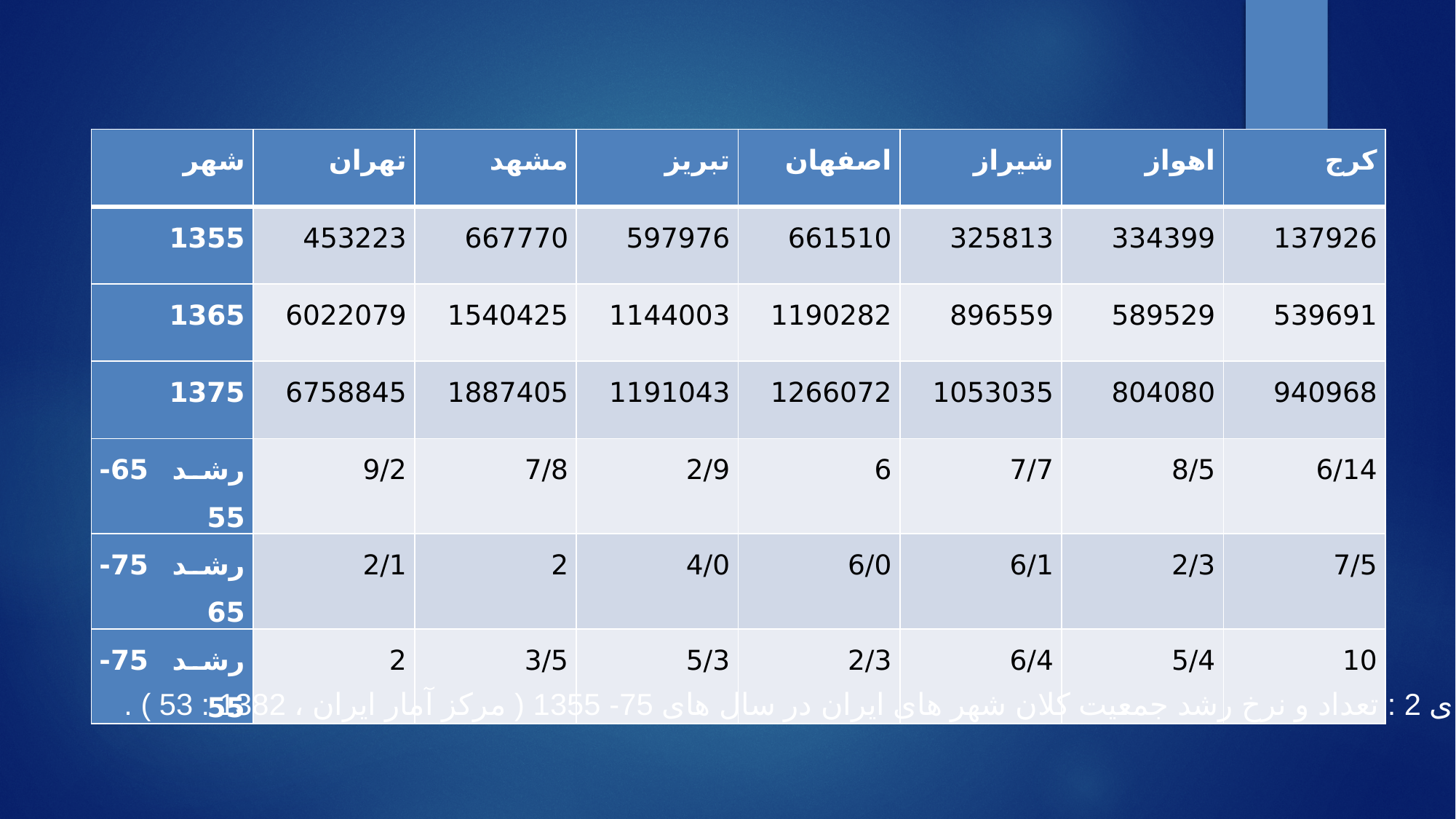

| شهر | تهران | مشهد | تبریز | اصفهان | شیراز | اهواز | کرج |
| --- | --- | --- | --- | --- | --- | --- | --- |
| 1355 | 453223 | 667770 | 597976 | 661510 | 325813 | 334399 | 137926 |
| 1365 | 6022079 | 1540425 | 1144003 | 1190282 | 896559 | 589529 | 539691 |
| 1375 | 6758845 | 1887405 | 1191043 | 1266072 | 1053035 | 804080 | 940968 |
| رشد 65-55 | 9/2 | 7/8 | 2/9 | 6 | 7/7 | 8/5 | 6/14 |
| رشد 75-65 | 2/1 | 2 | 4/0 | 6/0 | 6/1 | 2/3 | 7/5 |
| رشد 75-55 | 2 | 3/5 | 5/3 | 2/3 | 6/4 | 5/4 | 10 |
جدول شماره ی 2 : تعداد و نرخ رشد جمعیت کلان شهر های ایران در سال های 75- 1355 ( مرکز آمار ایران ، 1382 : 53 ) .